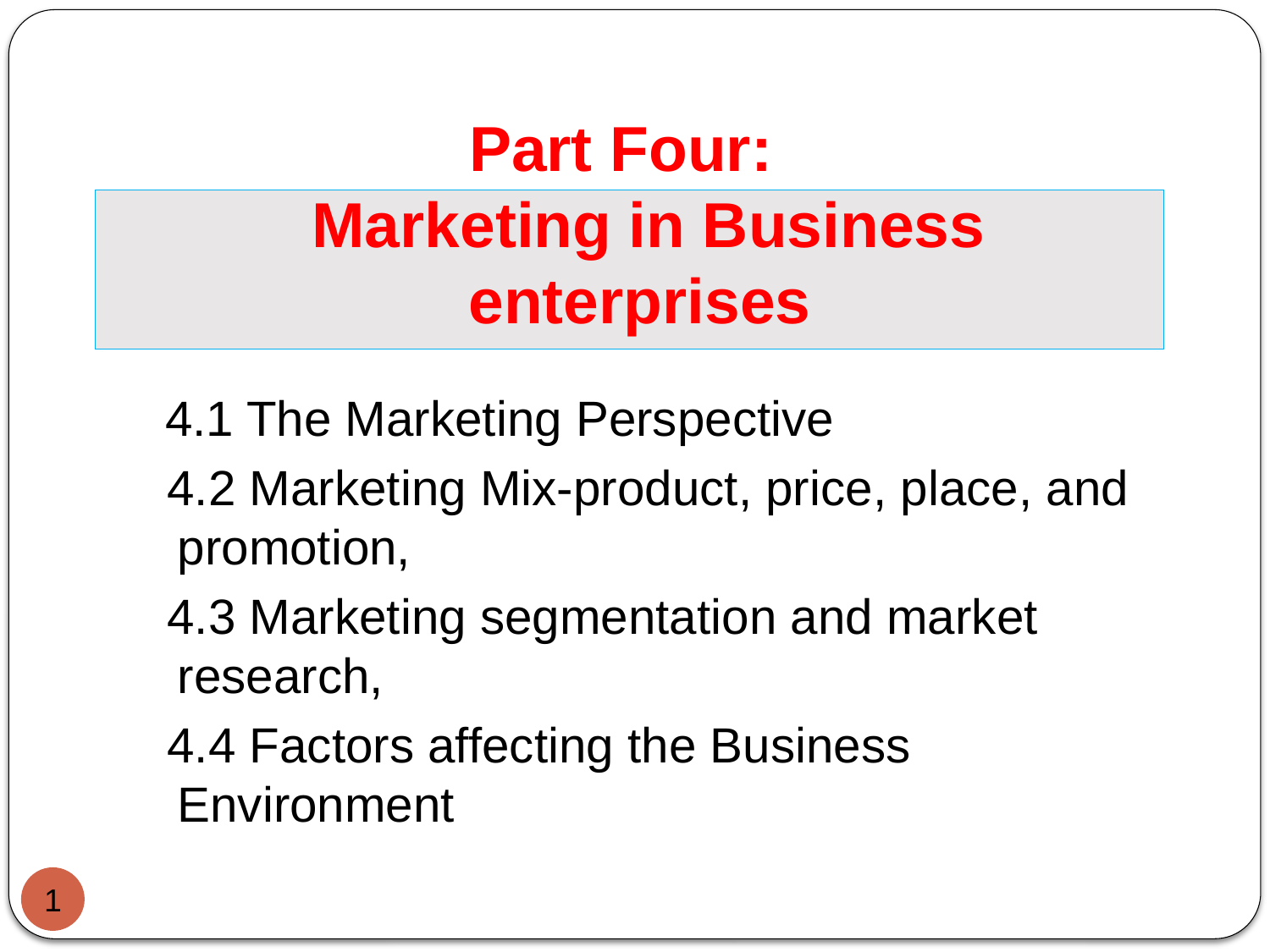

# Part Four: Marketing in Business enterprises
  4.1 The Marketing Perspective
  4.2 Marketing Mix-product, price, place, and promotion,
  4.3 Marketing segmentation and market research,
  4.4 Factors affecting the Business Environment

1